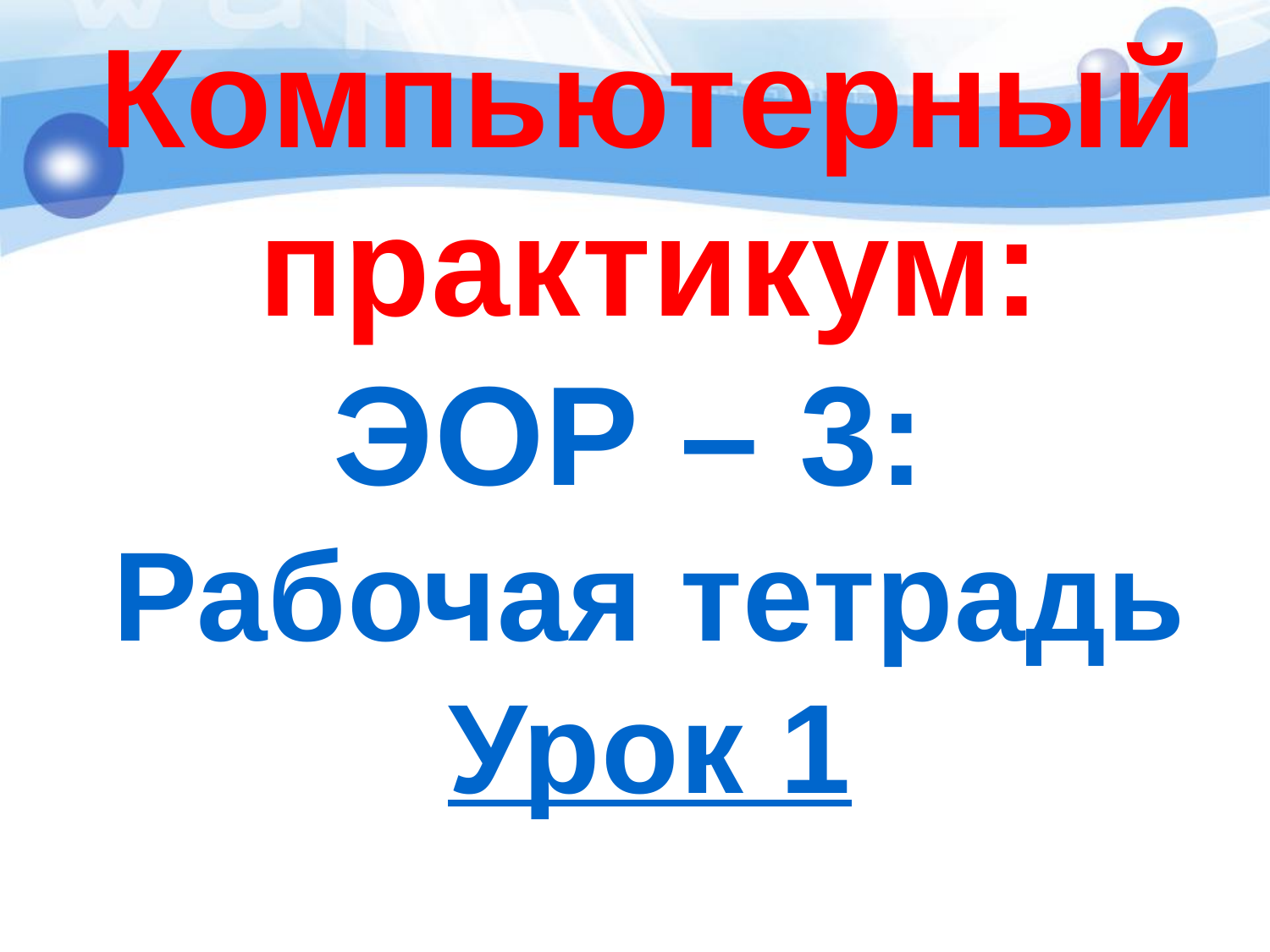

Компьютерный практикум:
ЭОР – 3:
Рабочая тетрадь
Урок 1